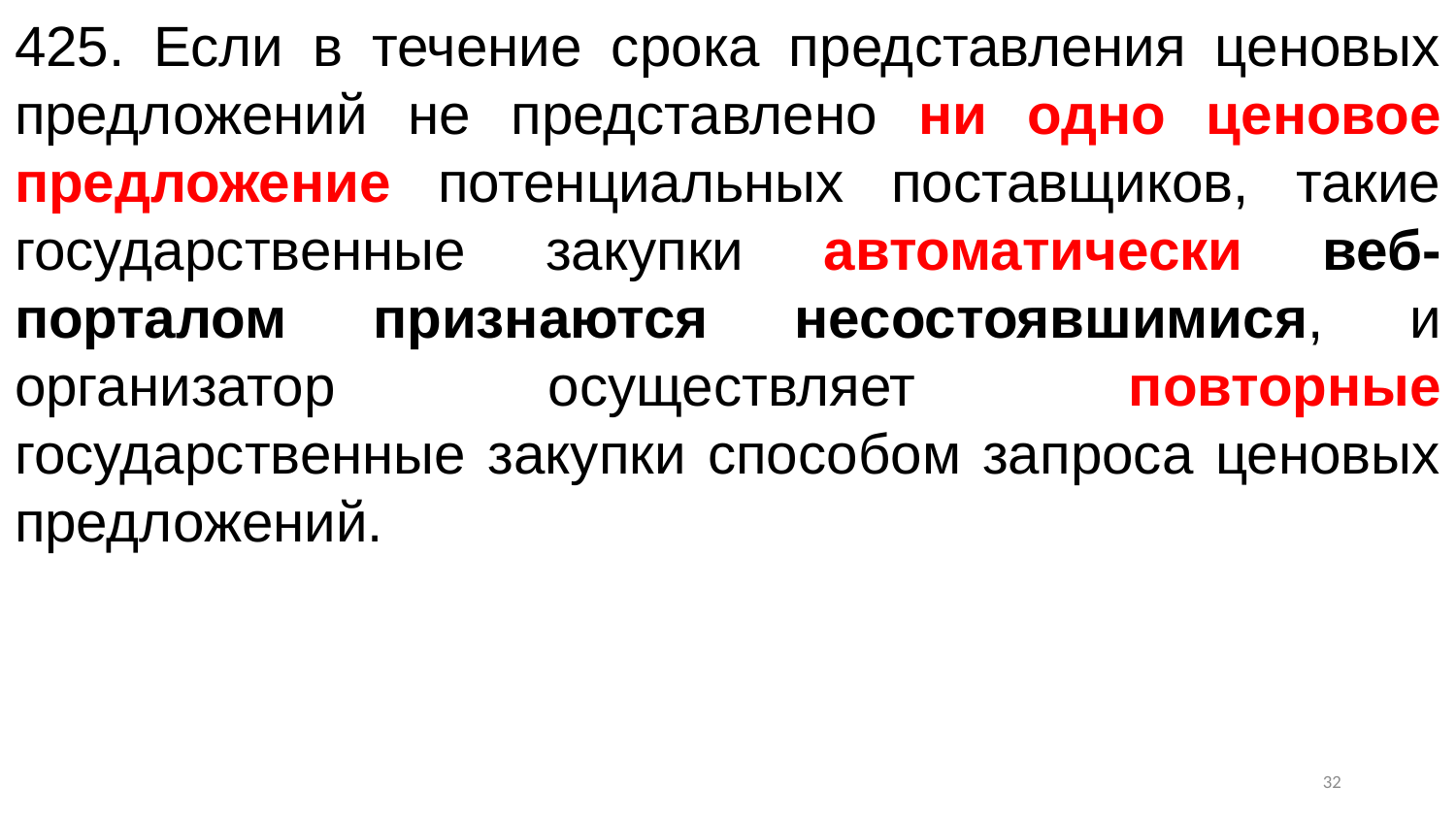

425. Если в течение срока представления ценовых предложений не представлено ни одно ценовое предложение потенциальных поставщиков, такие государственные закупки автоматически веб-порталом признаются несостоявшимися, и организатор осуществляет повторные государственные закупки способом запроса ценовых предложений.
32